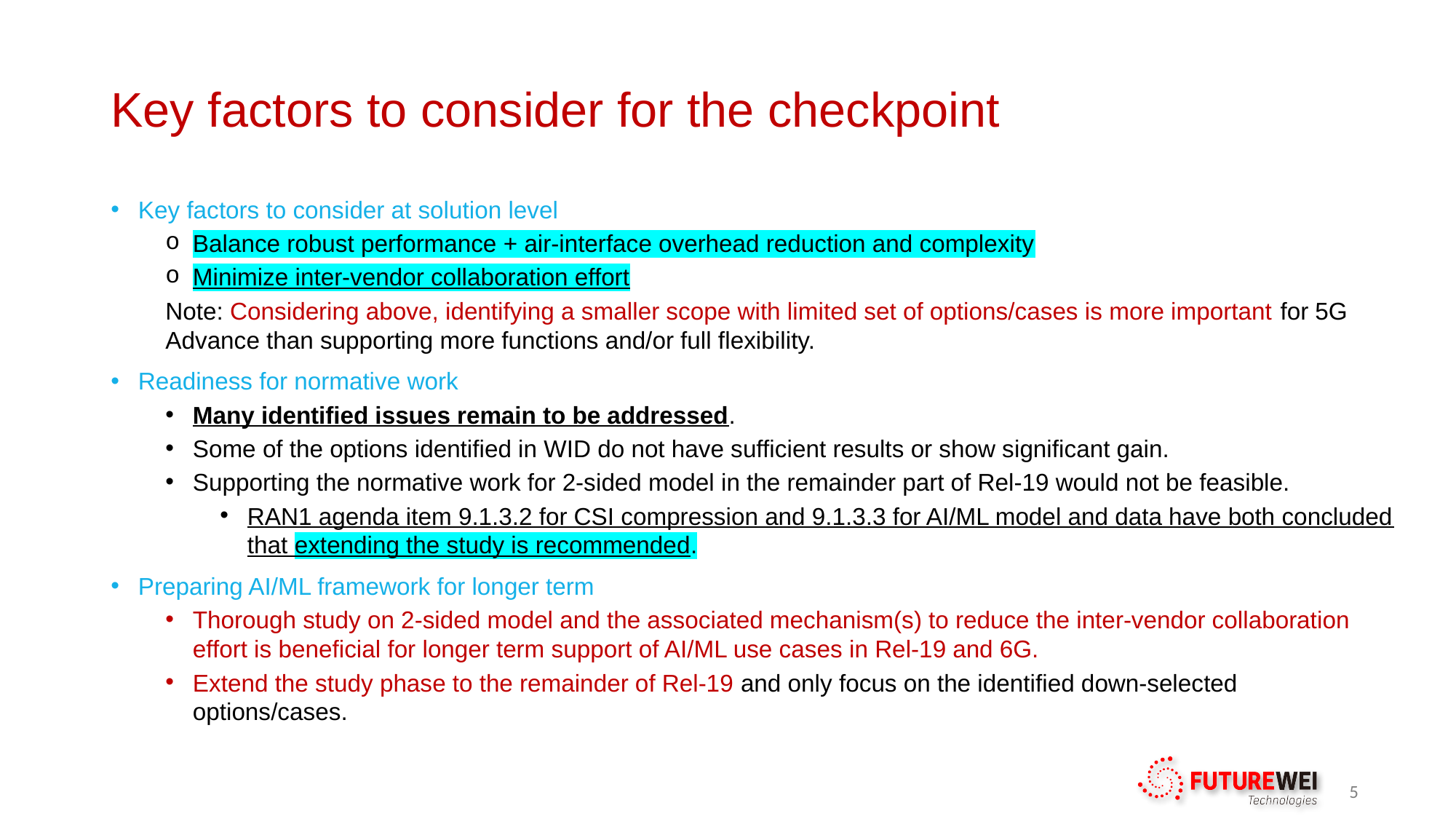

# Key factors to consider for the checkpoint
Key factors to consider at solution level
Balance robust performance + air-interface overhead reduction and complexity
Minimize inter-vendor collaboration effort
Note: Considering above, identifying a smaller scope with limited set of options/cases is more important for 5G Advance than supporting more functions and/or full flexibility.
Readiness for normative work
Many identified issues remain to be addressed.
Some of the options identified in WID do not have sufficient results or show significant gain.
Supporting the normative work for 2-sided model in the remainder part of Rel-19 would not be feasible.
RAN1 agenda item 9.1.3.2 for CSI compression and 9.1.3.3 for AI/ML model and data have both concluded that extending the study is recommended.
Preparing AI/ML framework for longer term
Thorough study on 2-sided model and the associated mechanism(s) to reduce the inter-vendor collaboration effort is beneficial for longer term support of AI/ML use cases in Rel-19 and 6G.
Extend the study phase to the remainder of Rel-19 and only focus on the identified down-selected options/cases.
5